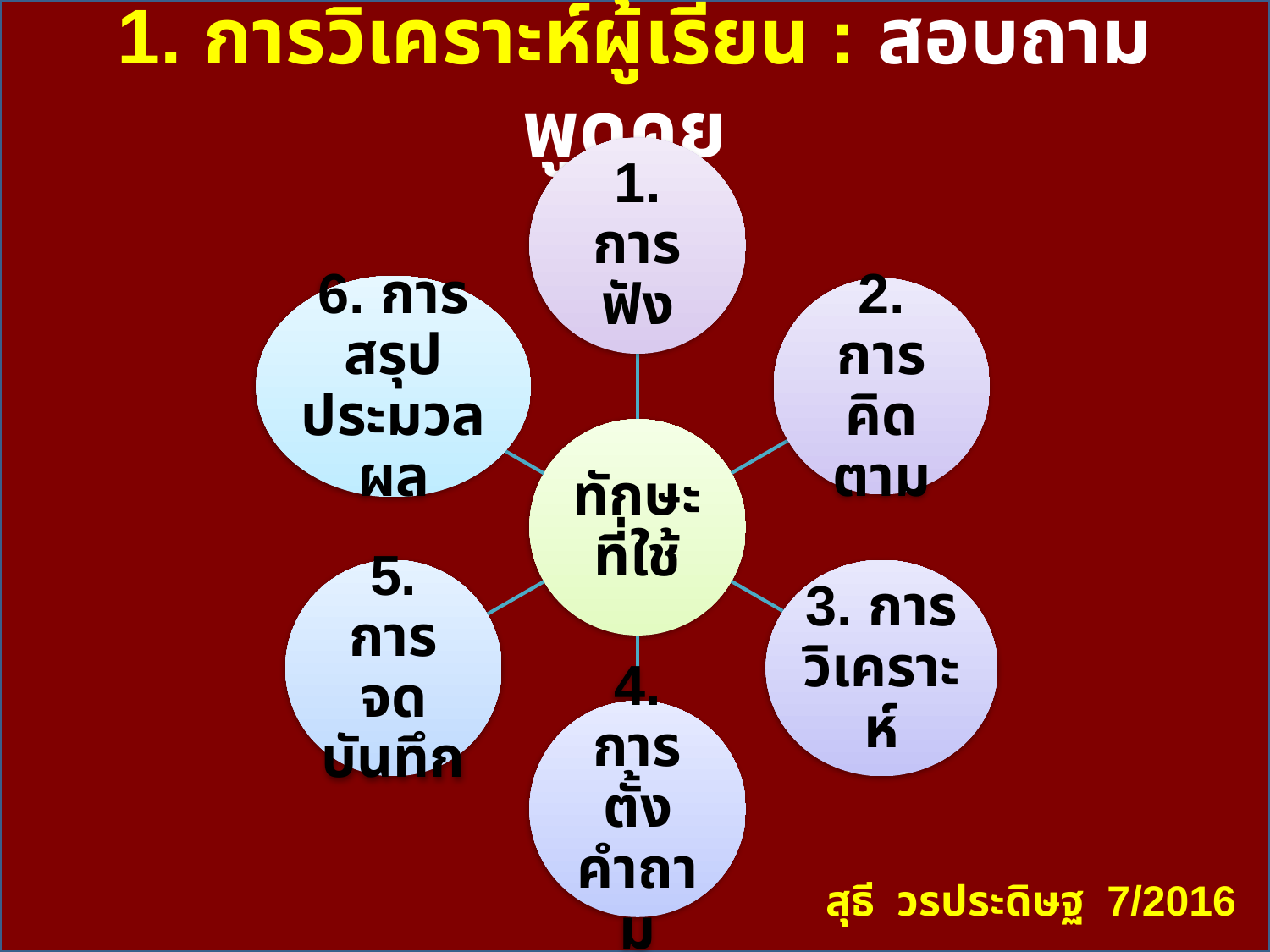

# 1. การวิเคราะห์ผู้เรียน : สอบถาม พูดคุย
ทักษะ
ที่ใช้

1. การฟัง

2. การคิดตาม

3. การวิเคราะห์

4. การตั้งคำถาม

5. การจดบันทึก

6. การสรุป ประมวลผล
สุธี  วรประดิษฐ  7/2016